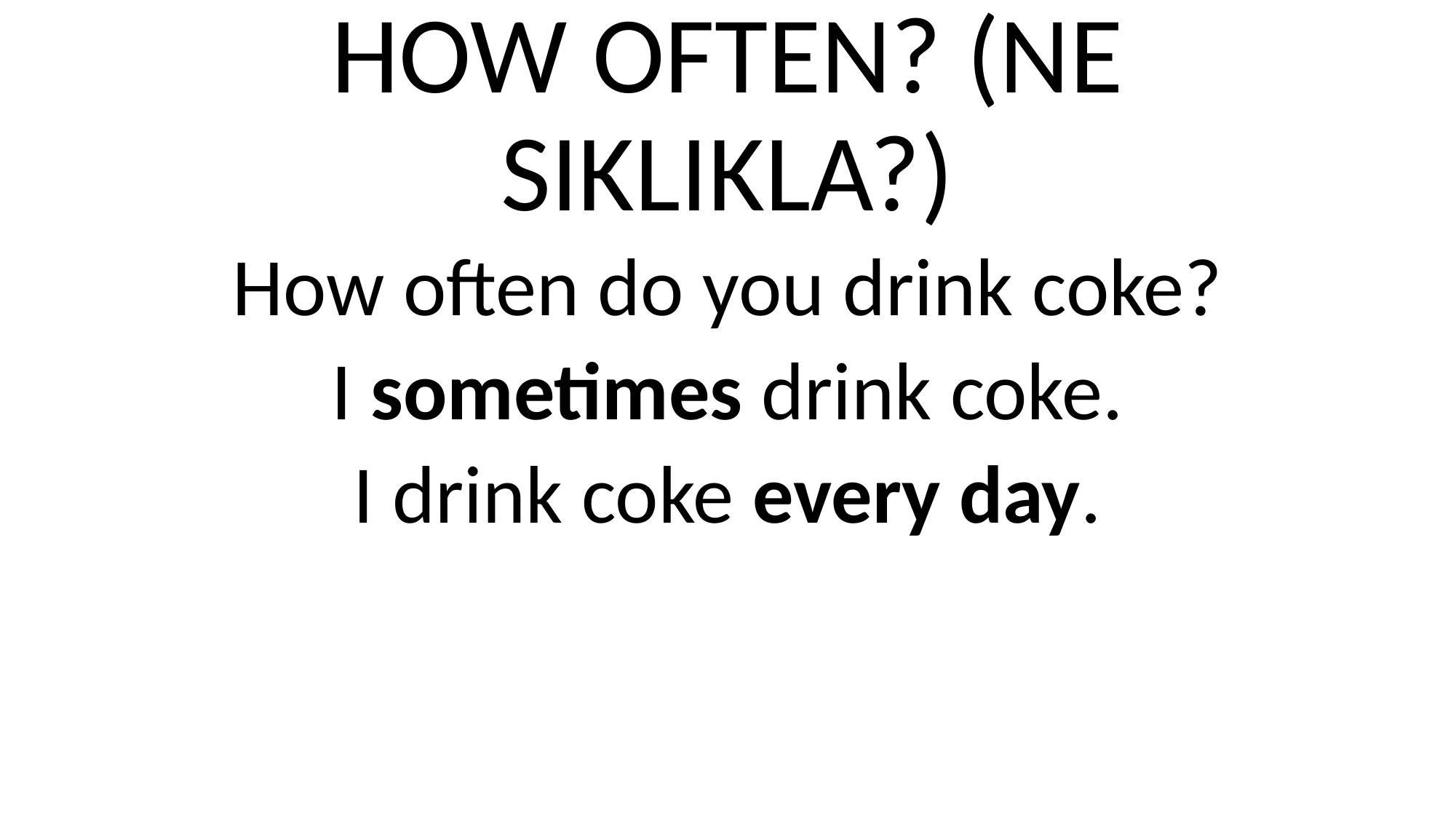

# HOW OFTEN? (NE SIKLIKLA?)
How often do you drink coke?
I sometimes drink coke.
I drink coke every day.